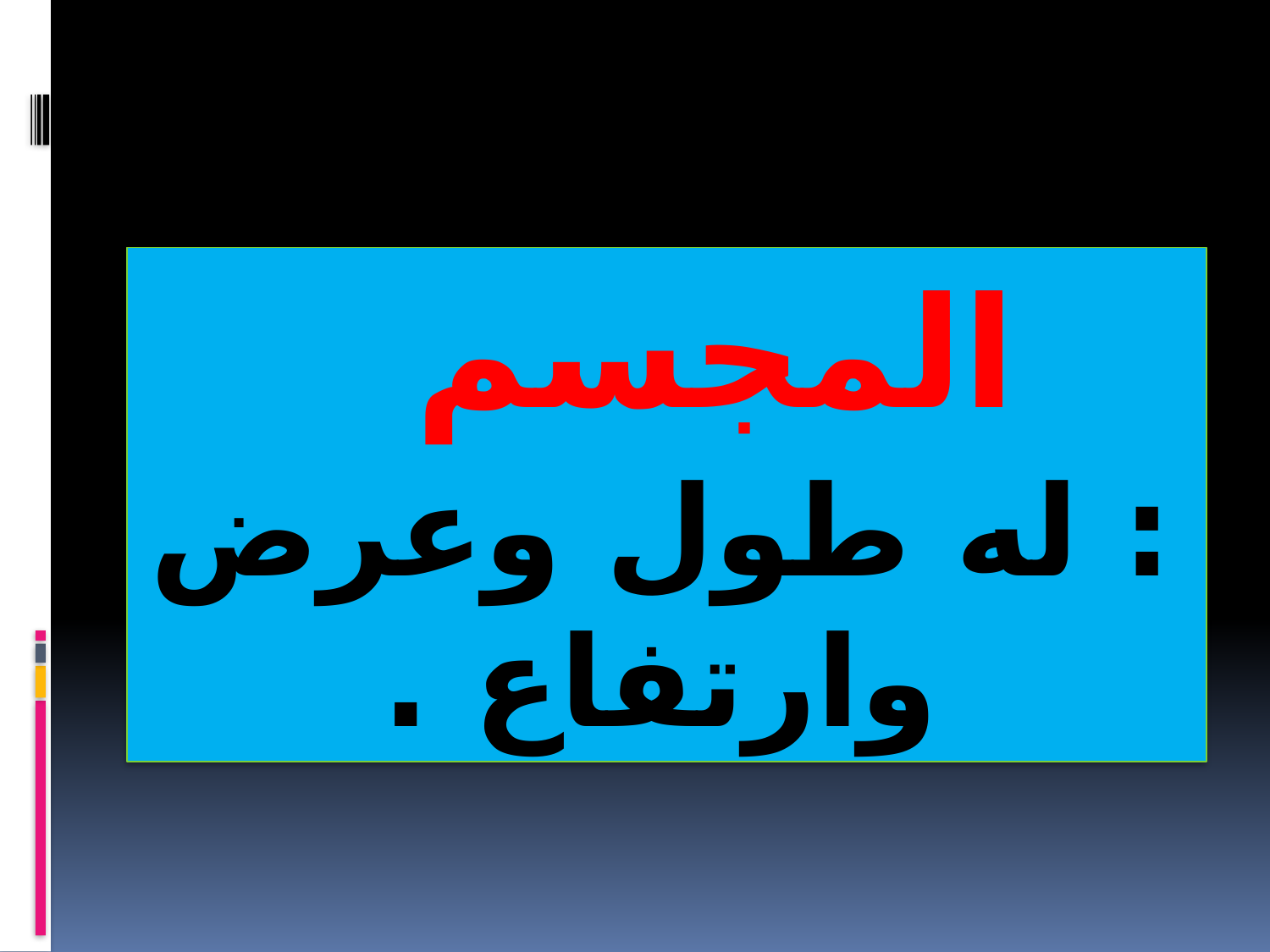

المجسم
: له طول وعرض وارتفاع .